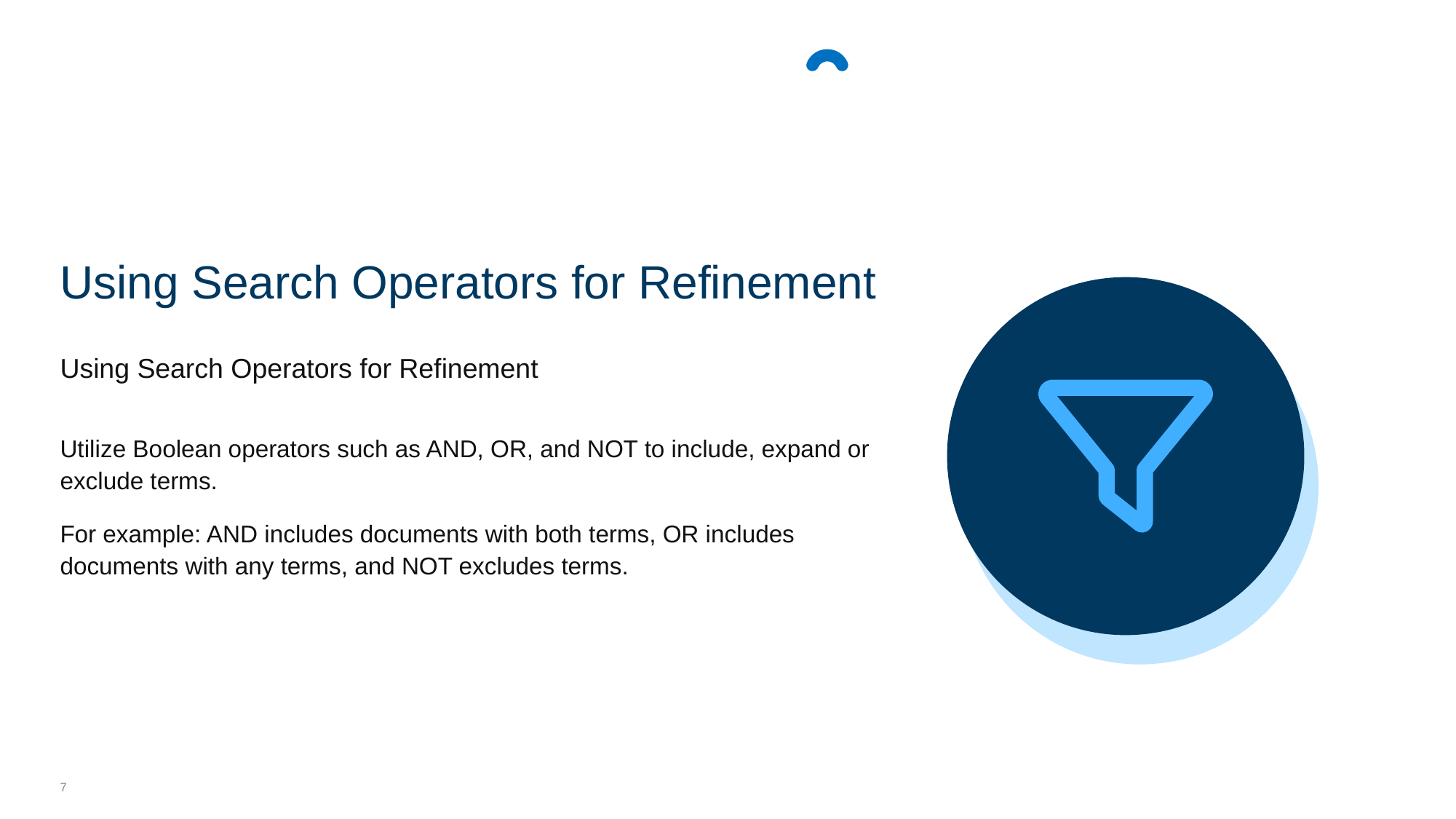

Using Search Operators for Refinement

Using Search Operators for Refinement

Utilize Boolean operators such as AND, OR, and NOT to include, expand or exclude terms.
For example: AND includes documents with both terms, OR includes documents with any terms, and NOT excludes terms.
7